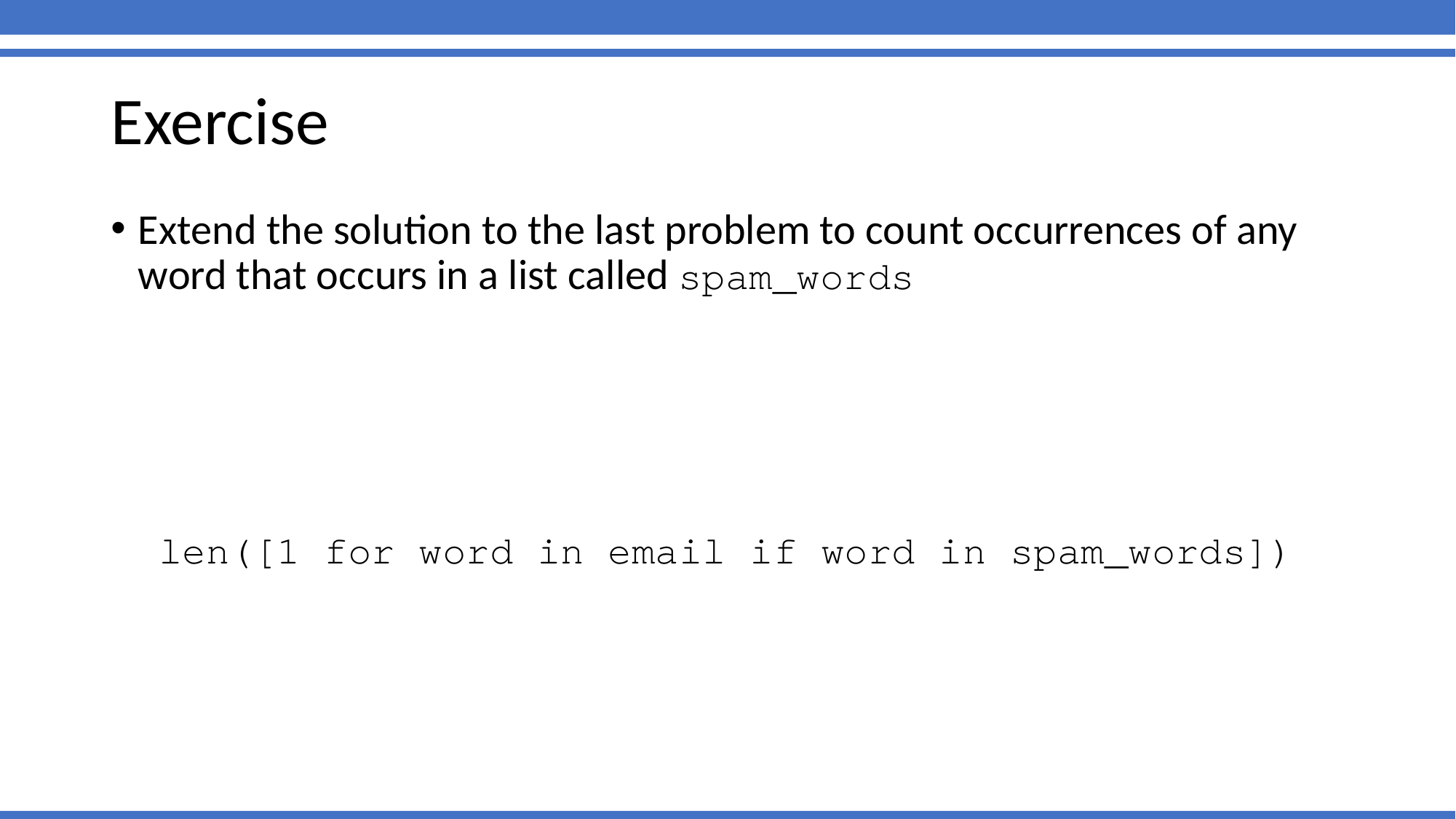

Exercise
Extend the solution to the last problem to count occurrences of any word that occurs in a list called spam_words
len([1 for word in email if word in spam_words])